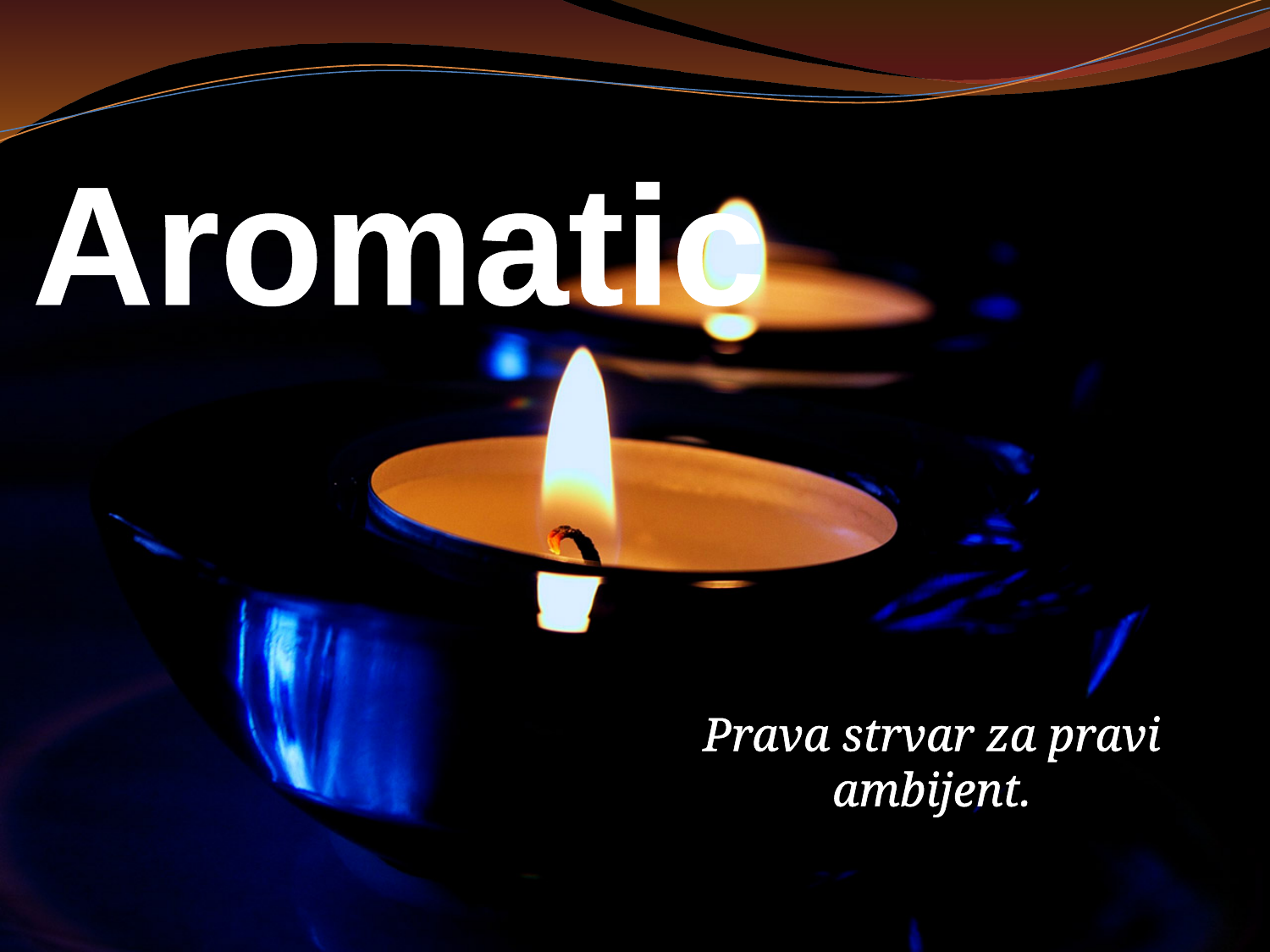

# Aromatic

Prava strvar za pravi ambijent.